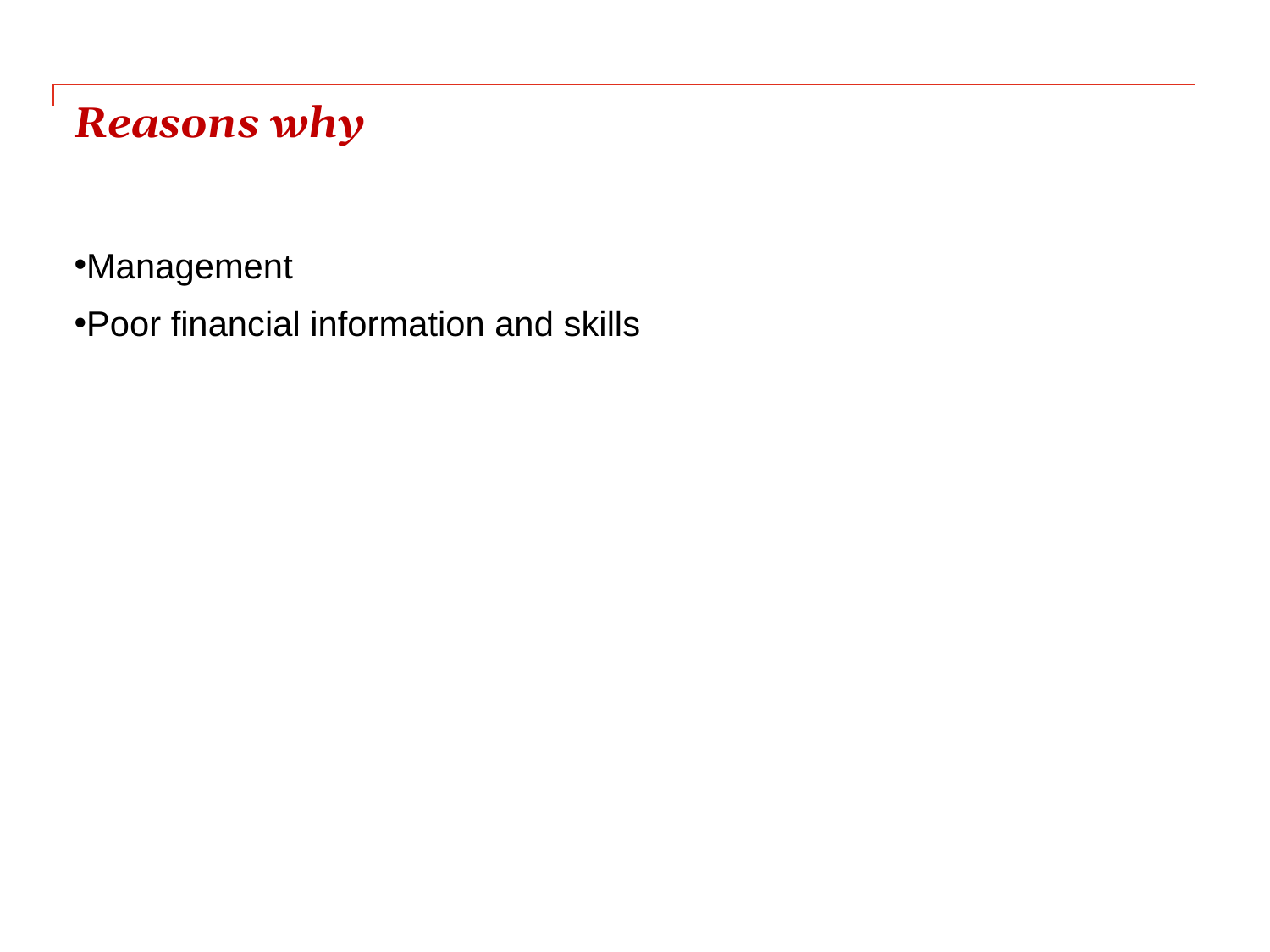

# Reasons why
Management
Poor financial information and skills